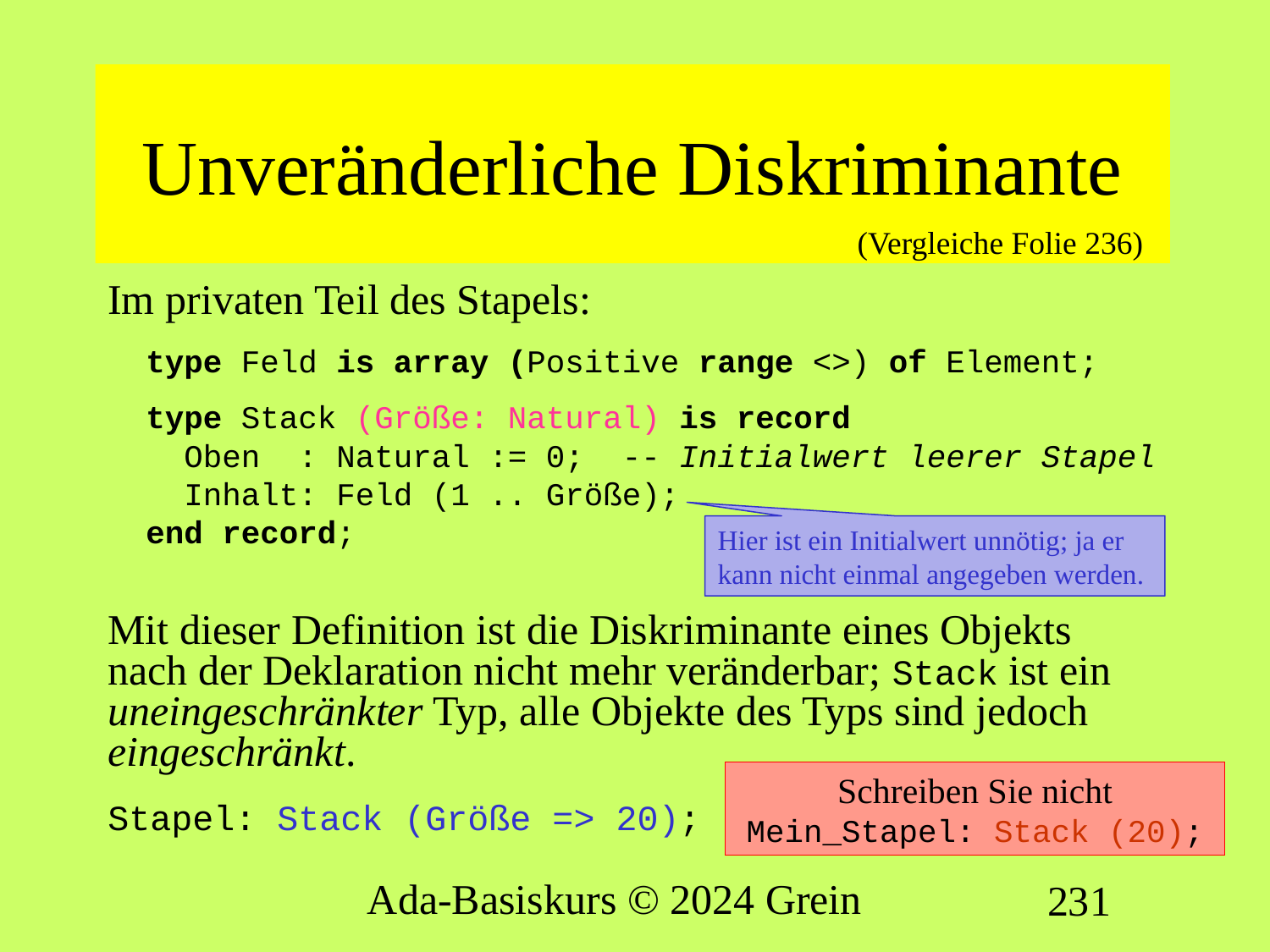

# Unveränderliche Diskriminante
(Vergleiche Folie 236)
Im privaten Teil des Stapels:

  type Feld is array (Positive range <>) of Element;

  type Stack (Größe: Natural) is record
    Oben  : Natural := 0;  -- Initialwert leerer Stapel
    Inhalt: Feld (1 .. Größe);
  end record;

Mit dieser Definition ist die Diskriminante eines Objekts nach der Deklaration nicht mehr veränderbar; Stack ist ein uneingeschränkter Typ, alle Objekte des Typs sind jedoch eingeschränkt.

Stapel: Stack (Größe => 20);

Hier ist ein Initialwert unnötig; ja er kann nicht einmal angegeben werden.
Schreiben Sie nicht
Mein_Stapel: Stack (20);
Ada-Basiskurs © 2024 Grein
231